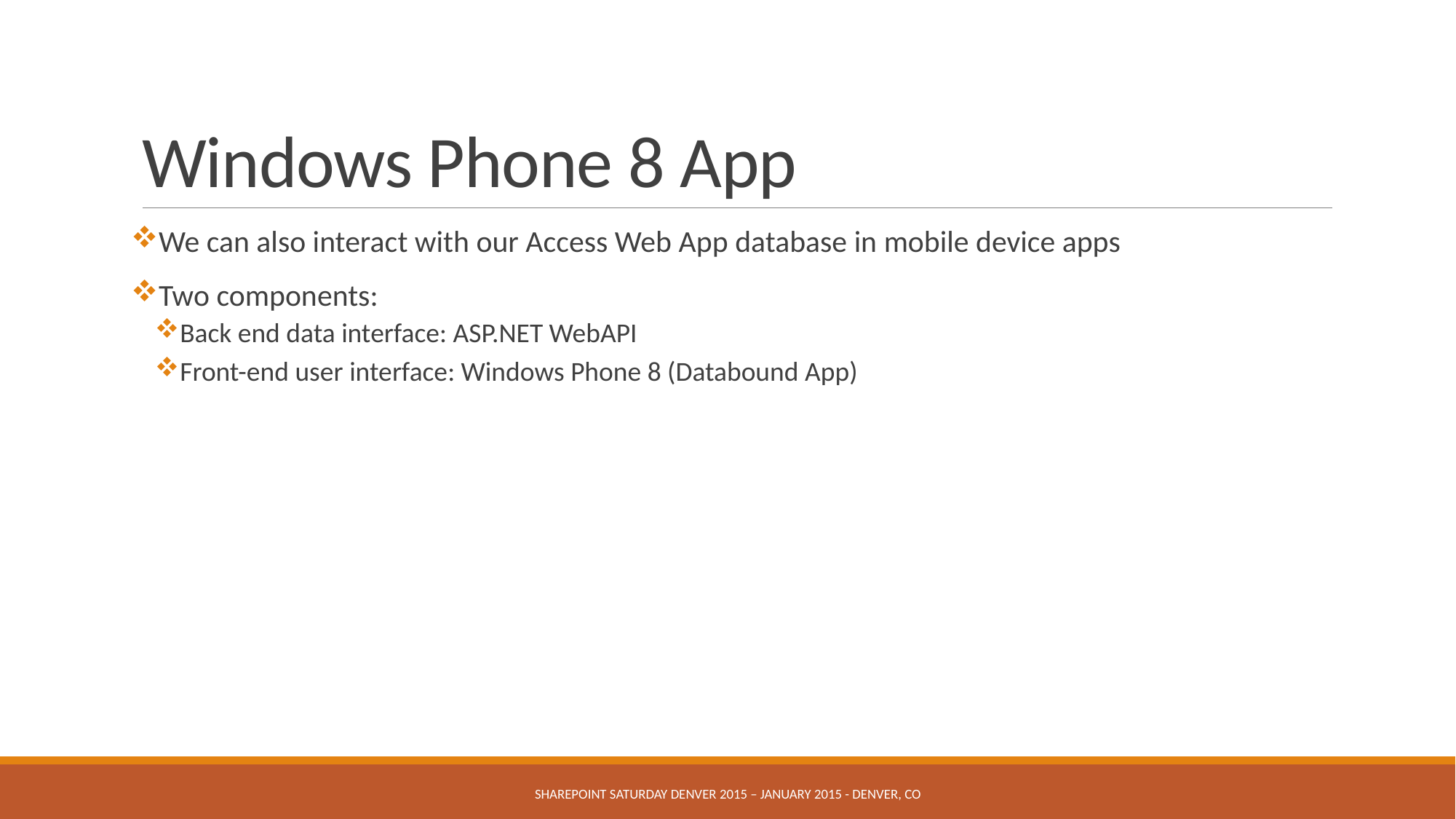

# Windows Phone 8 App
We can also interact with our Access Web App database in mobile device apps
Two components:
Back end data interface: ASP.NET WebAPI
Front-end user interface: Windows Phone 8 (Databound App)

SHAREPOINT SATURDAY DENVER 2015 – January 2015 - DENVER, CO